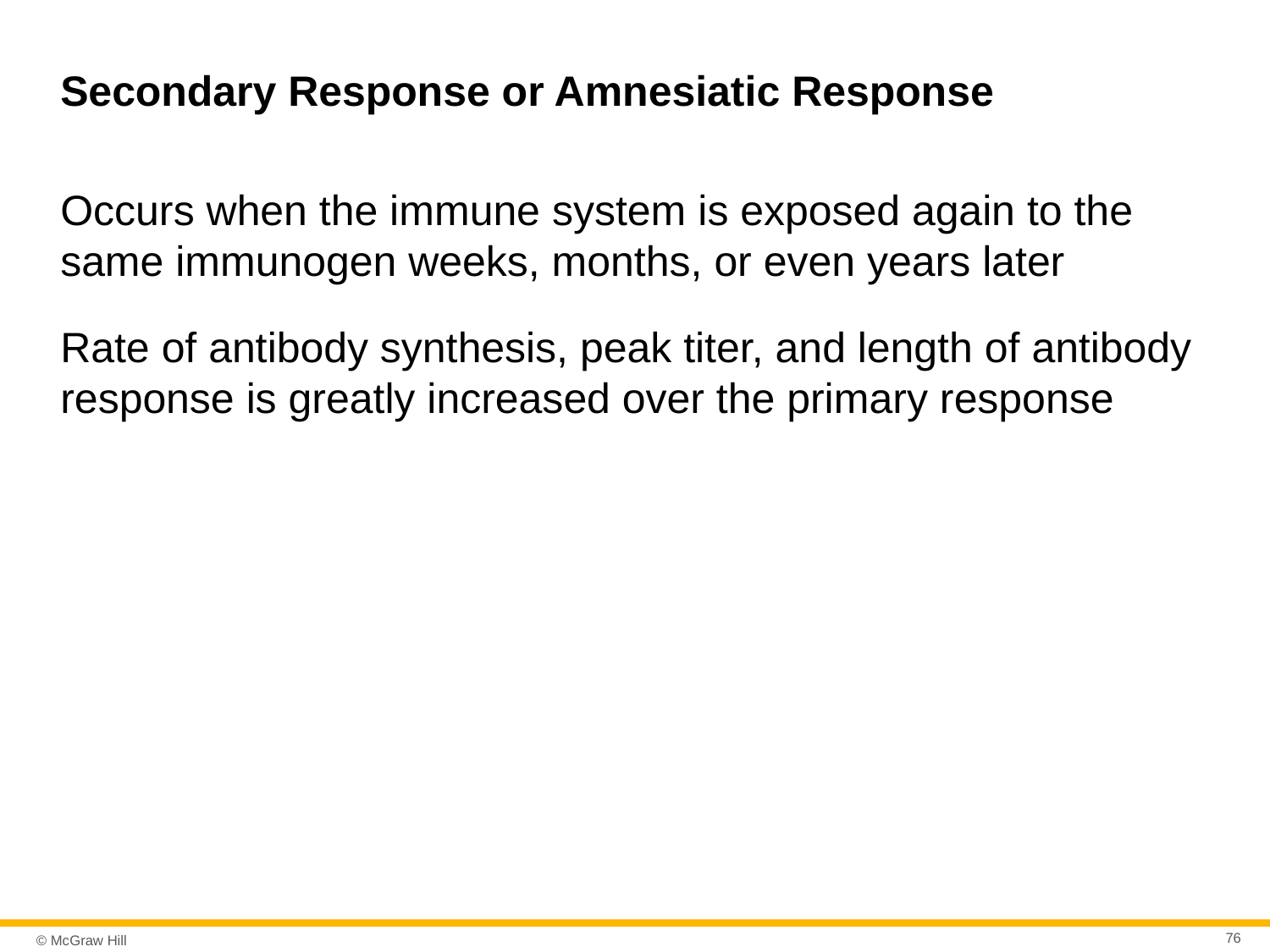

# Secondary Response or Amnesiatic Response
Occurs when the immune system is exposed again to the same immunogen weeks, months, or even years later
Rate of antibody synthesis, peak titer, and length of antibody response is greatly increased over the primary response